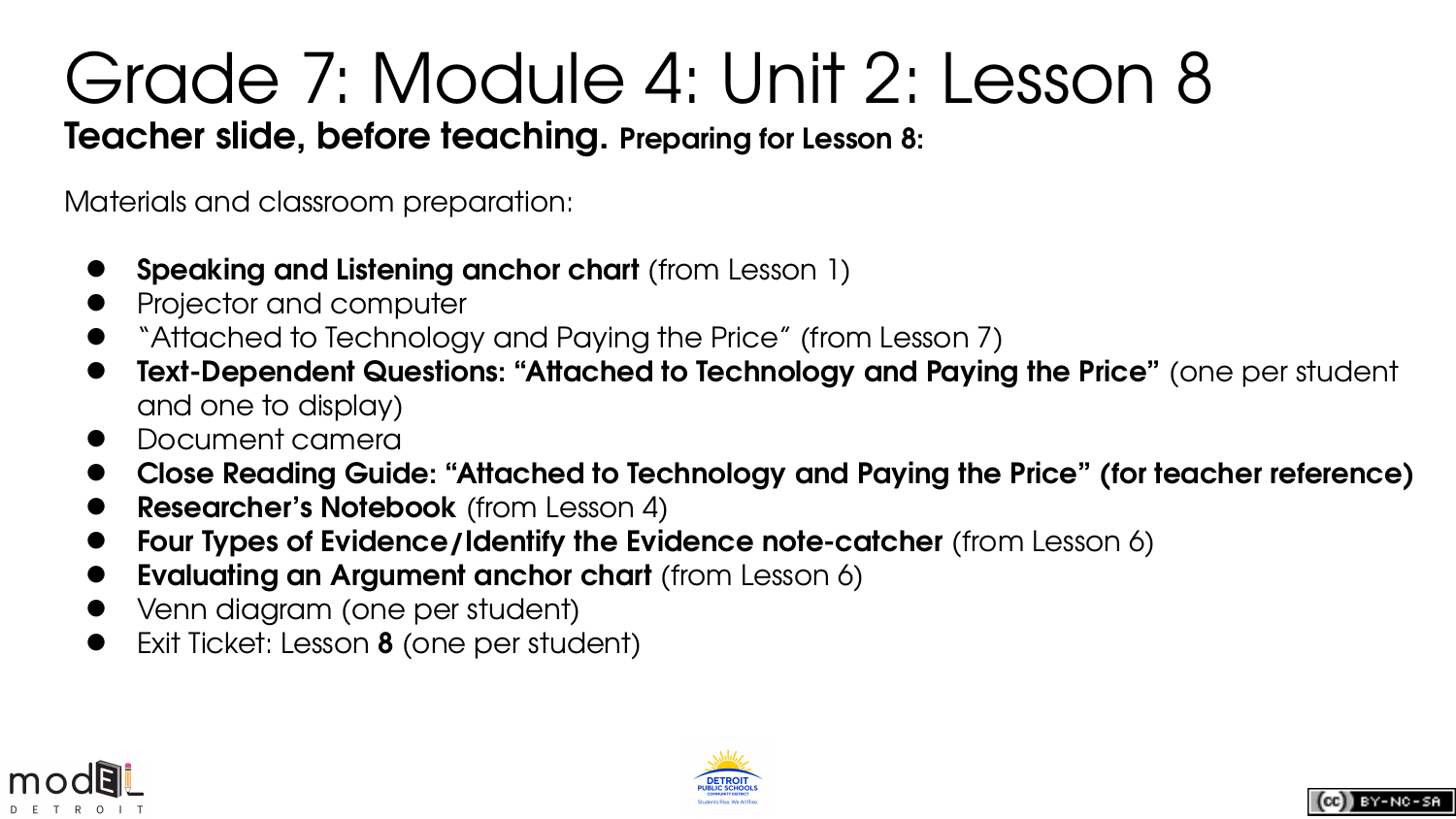

Grade 7: Module 4: Unit 2: Lesson 8
Teacher slide, before teaching. Preparing for Lesson 8:

Materials and classroom preparation:

Speaking and Listening anchor chart (from Lesson 1)
Projector and computer
“Attached to Technology and Paying the Price” (from Lesson 7)
Text-Dependent Questions: “Attached to Technology and Paying the Price” (one per student and one to display)
Document camera
Close Reading Guide: “Attached to Technology and Paying the Price” (for teacher reference)
Researcher’s Notebook (from Lesson 4)
Four Types of Evidence/Identify the Evidence note-catcher (from Lesson 6)
Evaluating an Argument anchor chart (from Lesson 6)
Venn diagram (one per student)
Exit Ticket: Lesson 8 (one per student)